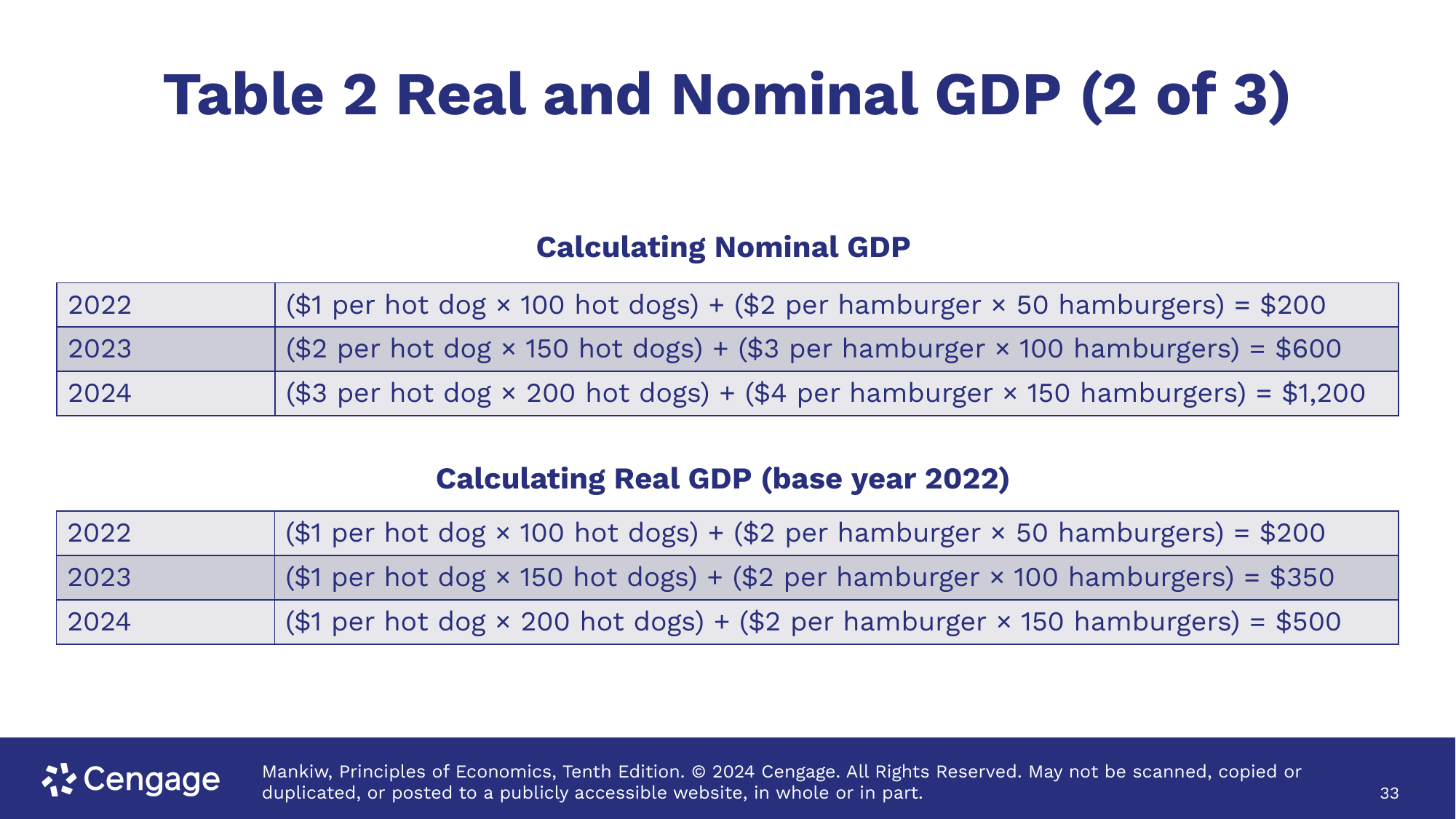

# Table 2 Real and Nominal GDP (2 of 3)
Calculating Nominal GDP
| 2022 | ($1 per hot dog × 100 hot dogs) + ($2 per hamburger × 50 hamburgers) = $200 |
| --- | --- |
| 2023 | ($2 per hot dog × 150 hot dogs) + ($3 per hamburger × 100 hamburgers) = $600 |
| 2024 | ($3 per hot dog × 200 hot dogs) + ($4 per hamburger × 150 hamburgers) = $1,200 |
Calculating Real GDP (base year 2022)
| 2022 | ($1 per hot dog × 100 hot dogs) + ($2 per hamburger × 50 hamburgers) = $200 |
| --- | --- |
| 2023 | ($1 per hot dog × 150 hot dogs) + ($2 per hamburger × 100 hamburgers) = $350 |
| 2024 | ($1 per hot dog × 200 hot dogs) + ($2 per hamburger × 150 hamburgers) = $500 |